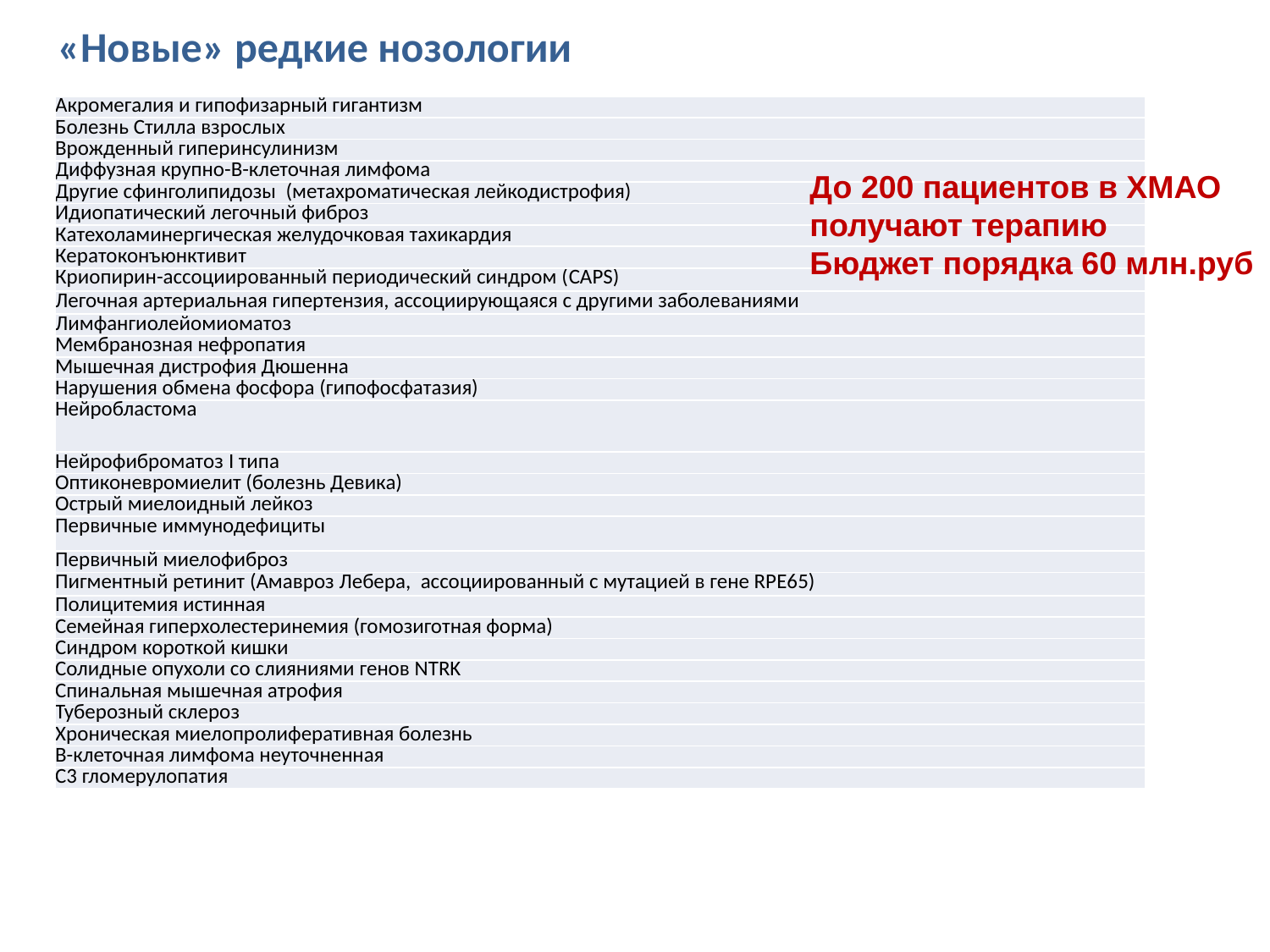

# «Новые» редкие нозологии
| Акромегалия и гипофизарный гигантизм |
| --- |
| Болезнь Стилла взрослых |
| Врожденный гиперинсулинизм |
| Диффузная крупно-В-клеточная лимфома |
| Другие сфинголипидозы (метахроматическая лейкодистрофия) |
| Идиопатический легочный фиброз |
| Катехоламинергическая желудочковая тахикардия |
| Кератоконъюнктивит |
| Криопирин-ассоциированный периодический синдром (CAPS) |
| Легочная артериальная гипертензия, ассоциирующаяся с другими заболеваниями |
| Лимфангиолейомиоматоз |
| Мембранозная нефропатия |
| Мышечная дистрофия Дюшенна |
| Нарушения обмена фосфора (гипофосфатазия) |
| Нейробластома |
| Нейрофиброматоз I типа |
| Оптиконевромиелит (болезнь Девика) |
| Острый миелоидный лейкоз |
| Первичные иммунодефициты |
| Первичный миелофиброз |
| Пигментный ретинит (Амавроз Лебера, ассоциированный с мутацией в гене RPE65) |
| Полицитемия истинная |
| Семейная гиперхолестеринемия (гомозиготная форма) |
| Синдром короткой кишки |
| Солидные опухоли со слияниями генов NTRK |
| Спинальная мышечная атрофия |
| Туберозный склероз |
| Хроническая миелопролиферативная болезнь |
| В-клеточная лимфома неуточненная |
| С3 гломерулопатия |
До 200 пациентов в ХМАО
получают терапию
Бюджет порядка 60 млн.руб